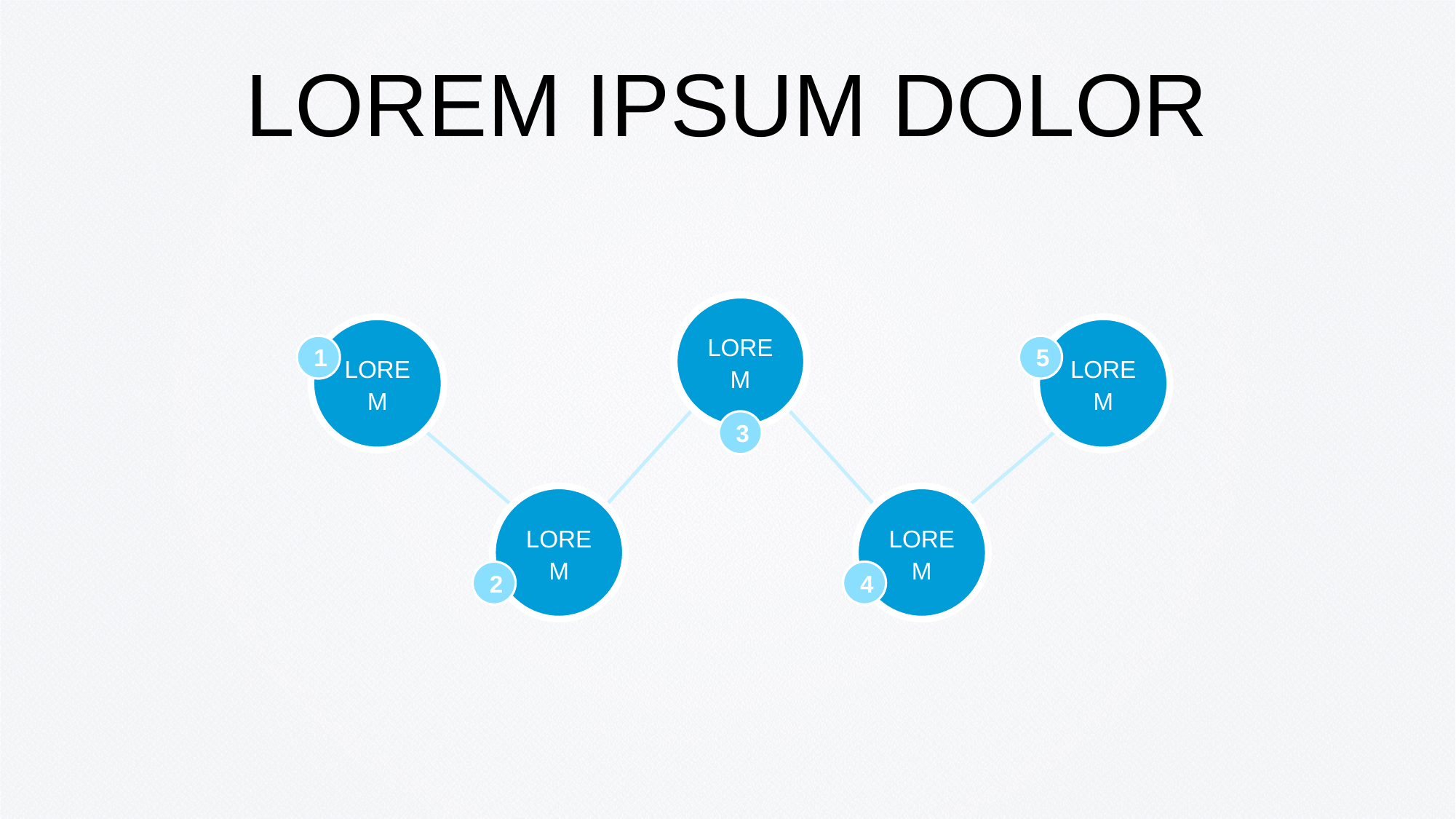

# LOREM IPSUM DOLOR
LOREM
LOREM
LOREM
1
5
3
LOREM
LOREM
2
4